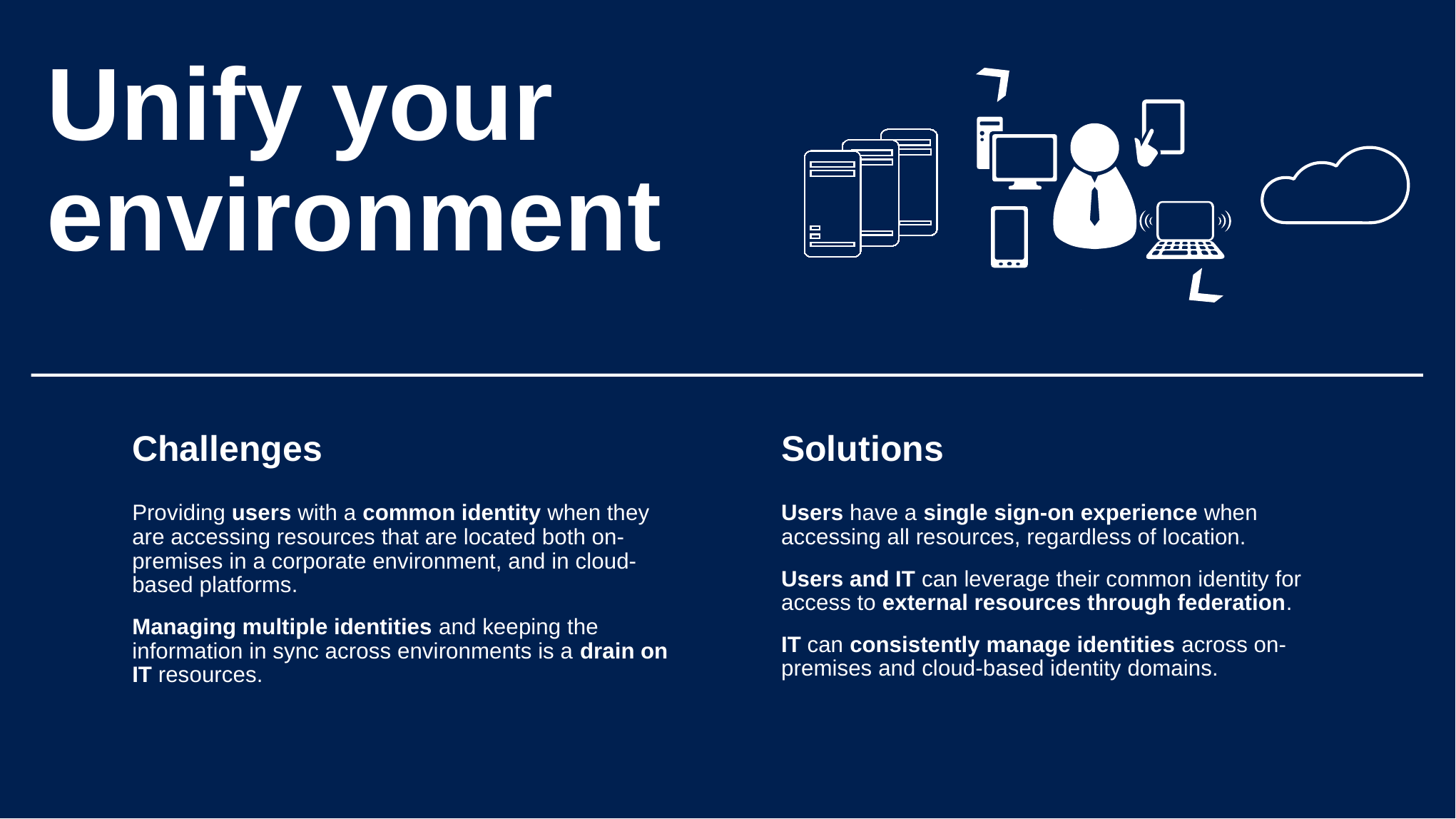

Unify your
environment

Challenges
Solutions
Providing users with a common identity when they are accessing resources that are located both on-premises in a corporate environment, and in cloud-based platforms.
Managing multiple identities and keeping the information in sync across environments is a drain on IT resources.
Users have a single sign-on experience when accessing all resources, regardless of location.
Users and IT can leverage their common identity for access to external resources through federation.
IT can consistently manage identities across on-premises and cloud-based identity domains.